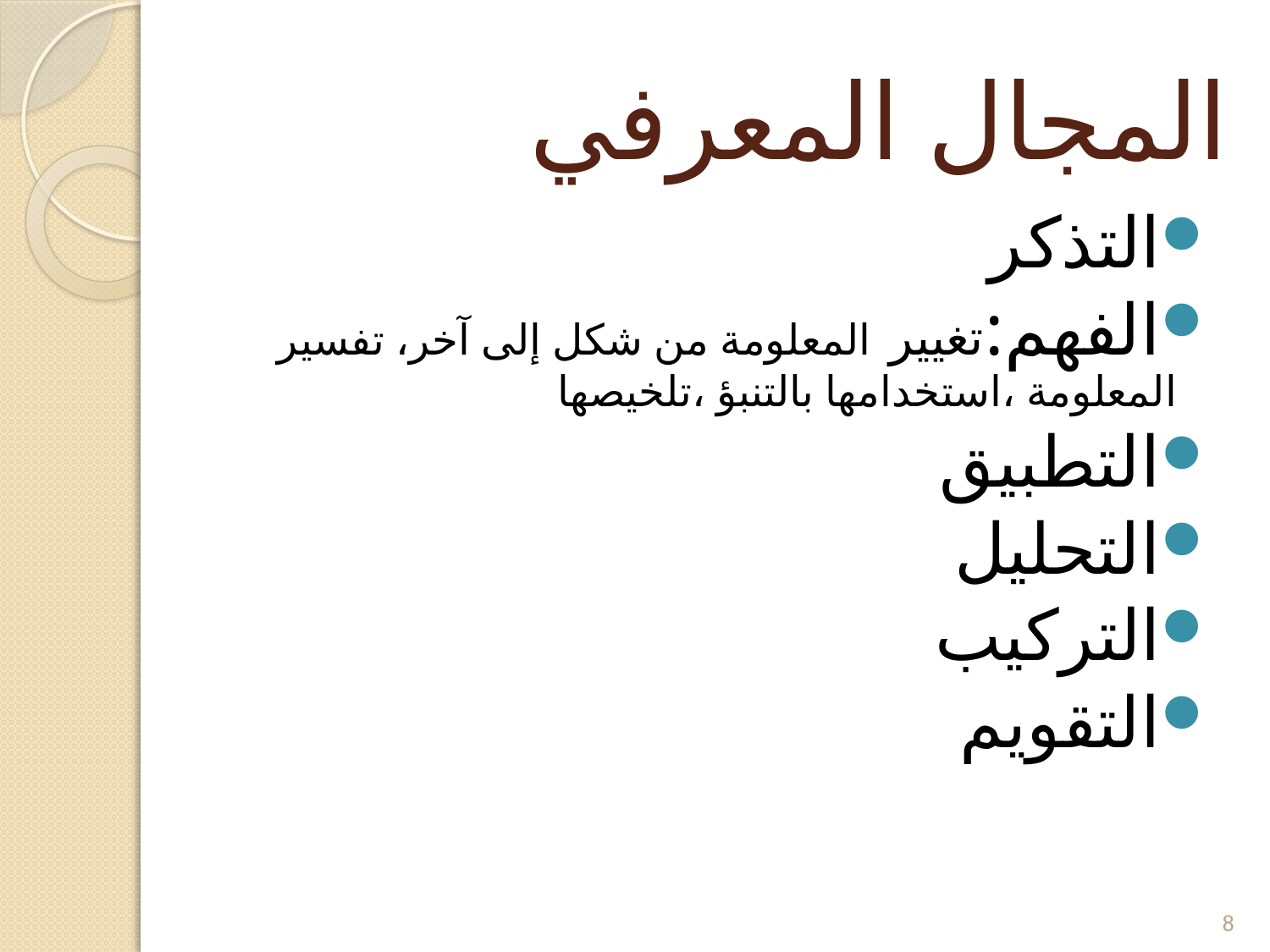

# المجال المعرفي
التذكر
الفهم:تغيير المعلومة من شكل إلى آخر، تفسير المعلومة ،استخدامها بالتنبؤ ،تلخيصها
التطبيق
التحليل
التركيب
التقويم
8